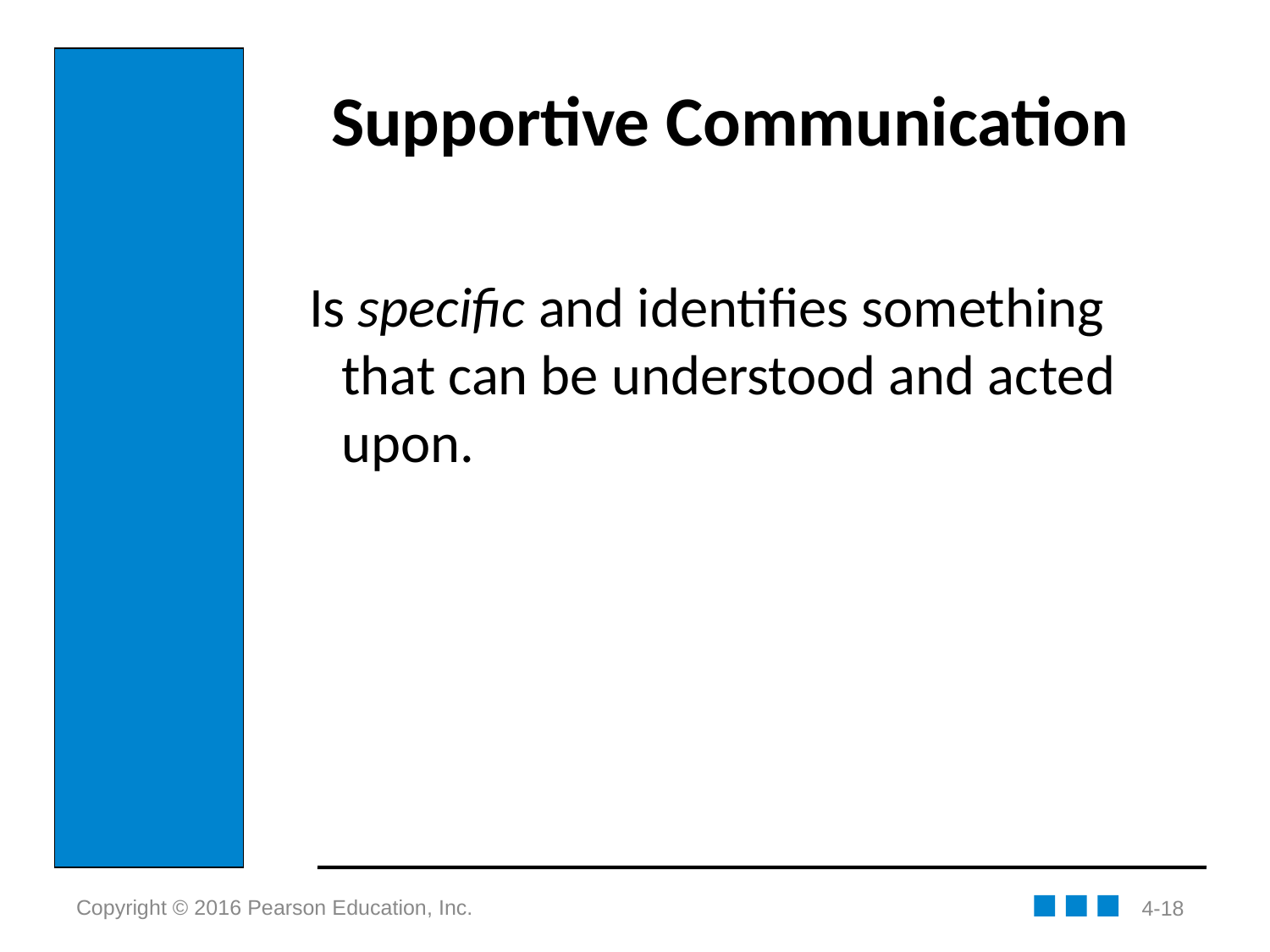

# Supportive Communication

Is specific and identifies something that can be understood and acted upon.

4-18
Copyright © 2016 Pearson Education, Inc.